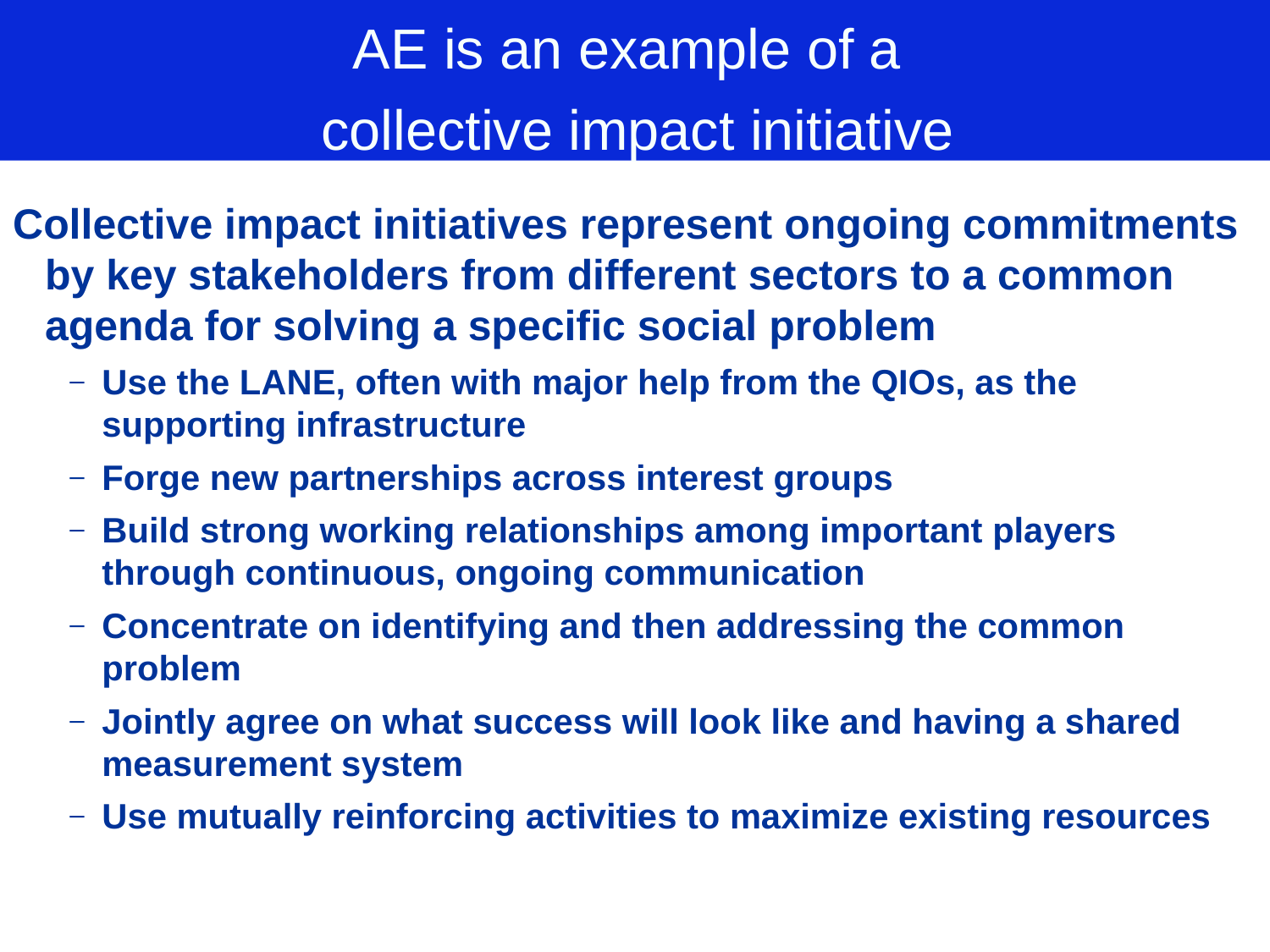

AE is an example of a
collective impact initiative
Collective impact initiatives represent ongoing commitments by key stakeholders from different sectors to a common agenda for solving a specific social problem
Use the LANE, often with major help from the QIOs, as the supporting infrastructure
Forge new partnerships across interest groups
Build strong working relationships among important players through continuous, ongoing communication
Concentrate on identifying and then addressing the common problem
Jointly agree on what success will look like and having a shared measurement system
Use mutually reinforcing activities to maximize existing resources